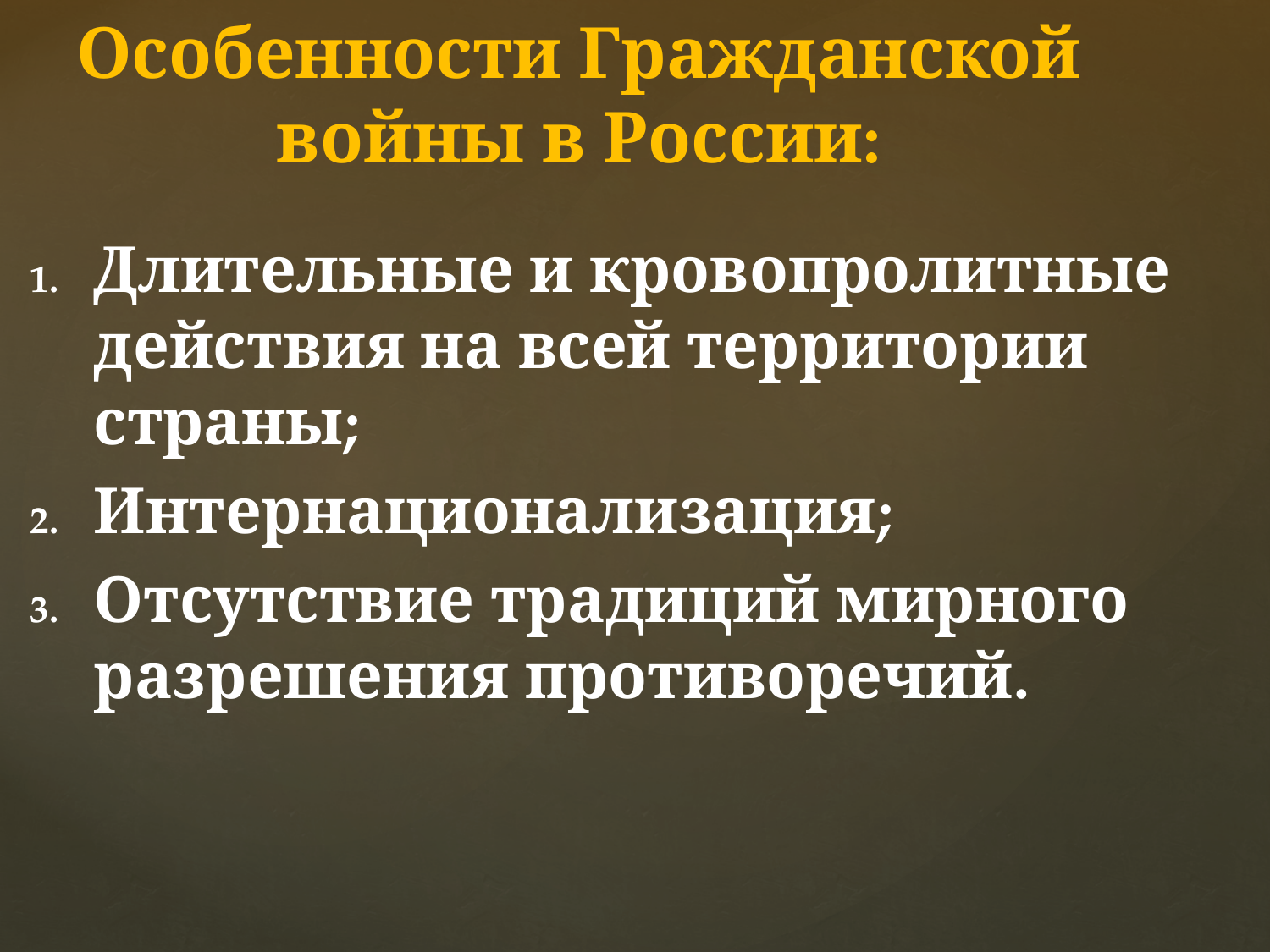

# Особенности Гражданской войны в России:
Длительные и кровопролитные действия на всей территории страны;
Интернационализация;
Отсутствие традиций мирного разрешения противоречий.